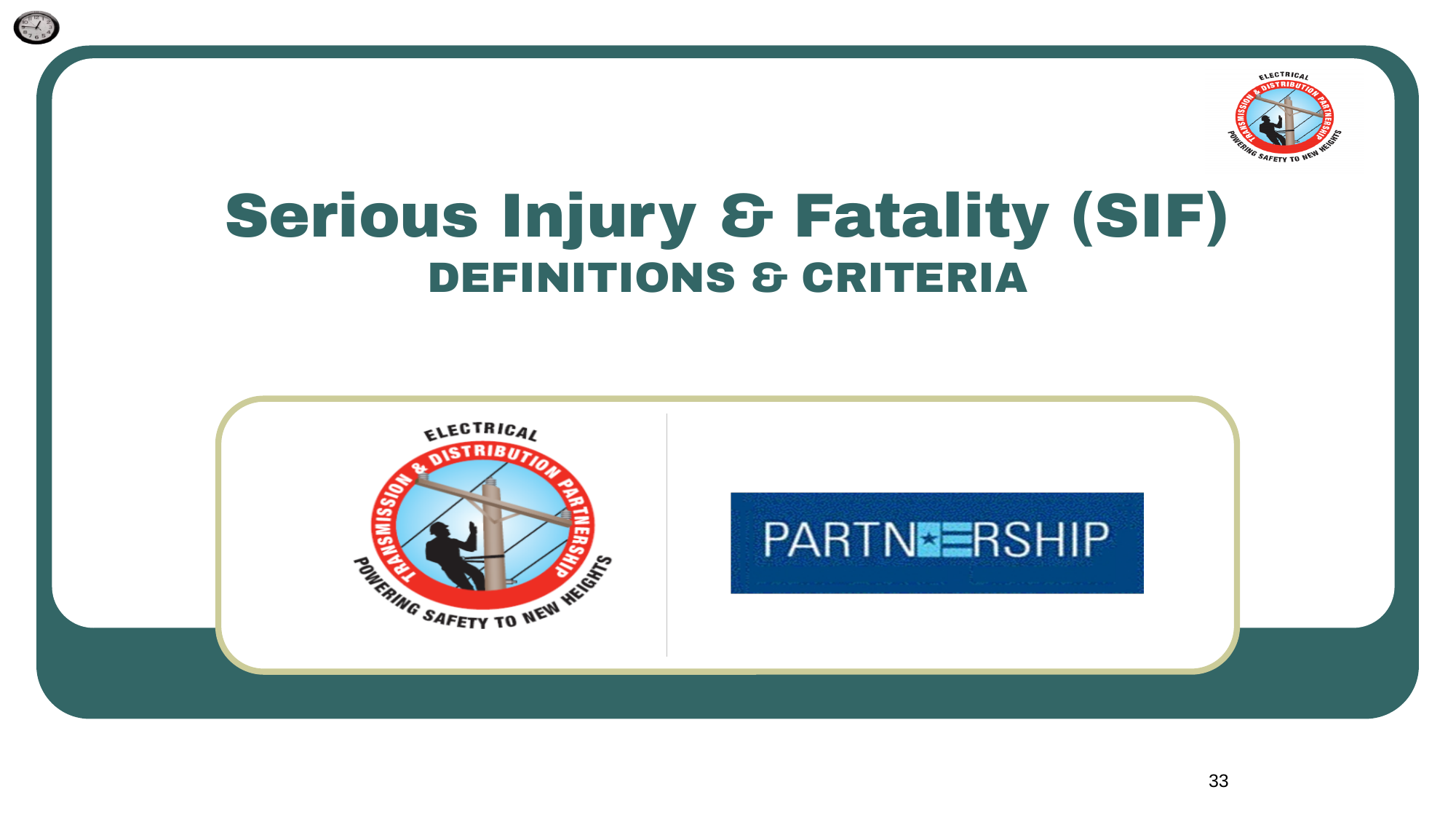

# Serious Injury & Fatality (SIF) Definitions & Criteria
33